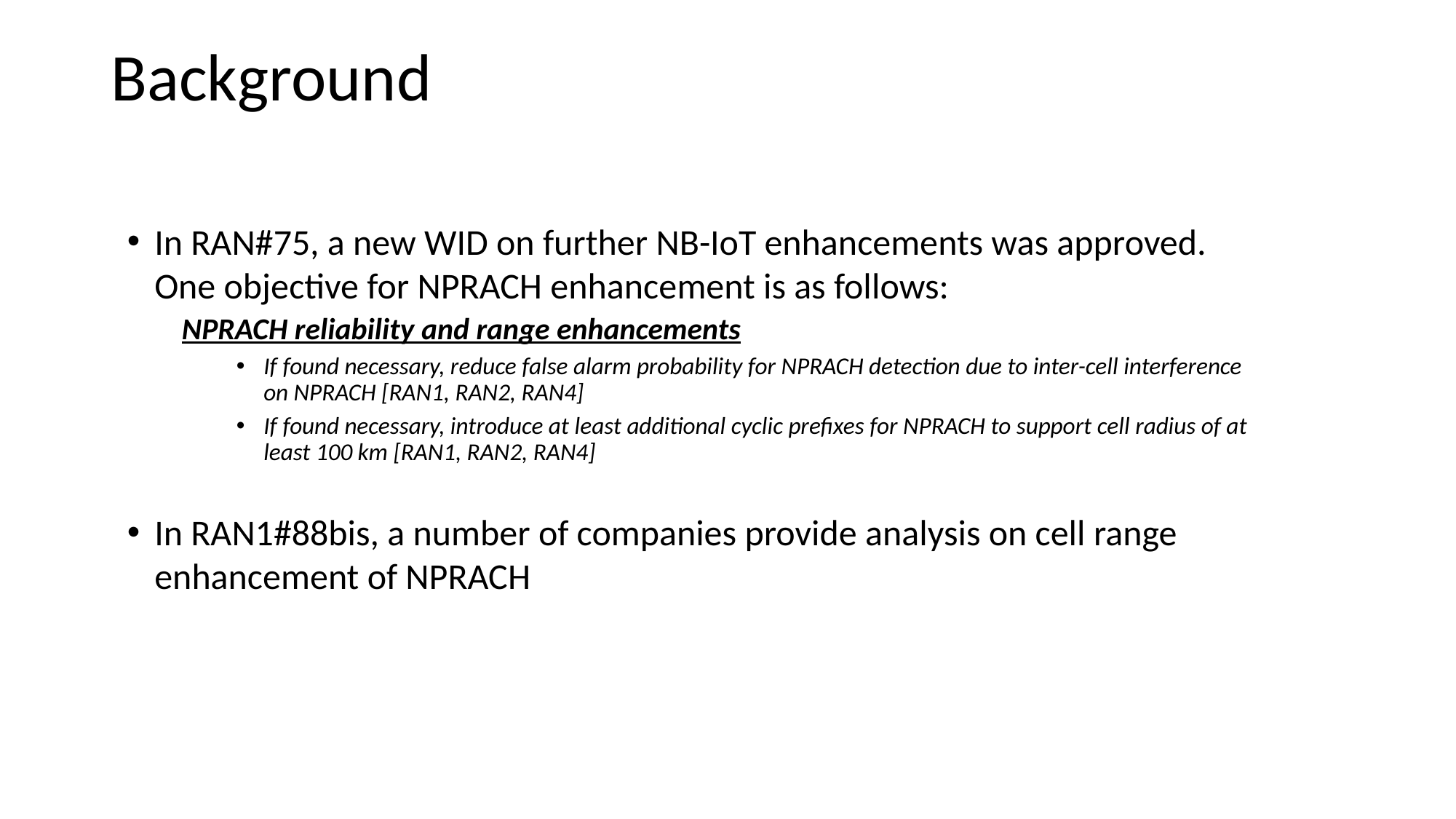

# Background
In RAN#75, a new WID on further NB-IoT enhancements was approved. One objective for NPRACH enhancement is as follows:
NPRACH reliability and range enhancements
If found necessary, reduce false alarm probability for NPRACH detection due to inter-cell interference on NPRACH [RAN1, RAN2, RAN4]
If found necessary, introduce at least additional cyclic prefixes for NPRACH to support cell radius of at least 100 km [RAN1, RAN2, RAN4]

In RAN1#88bis, a number of companies provide analysis on cell range enhancement of NPRACH